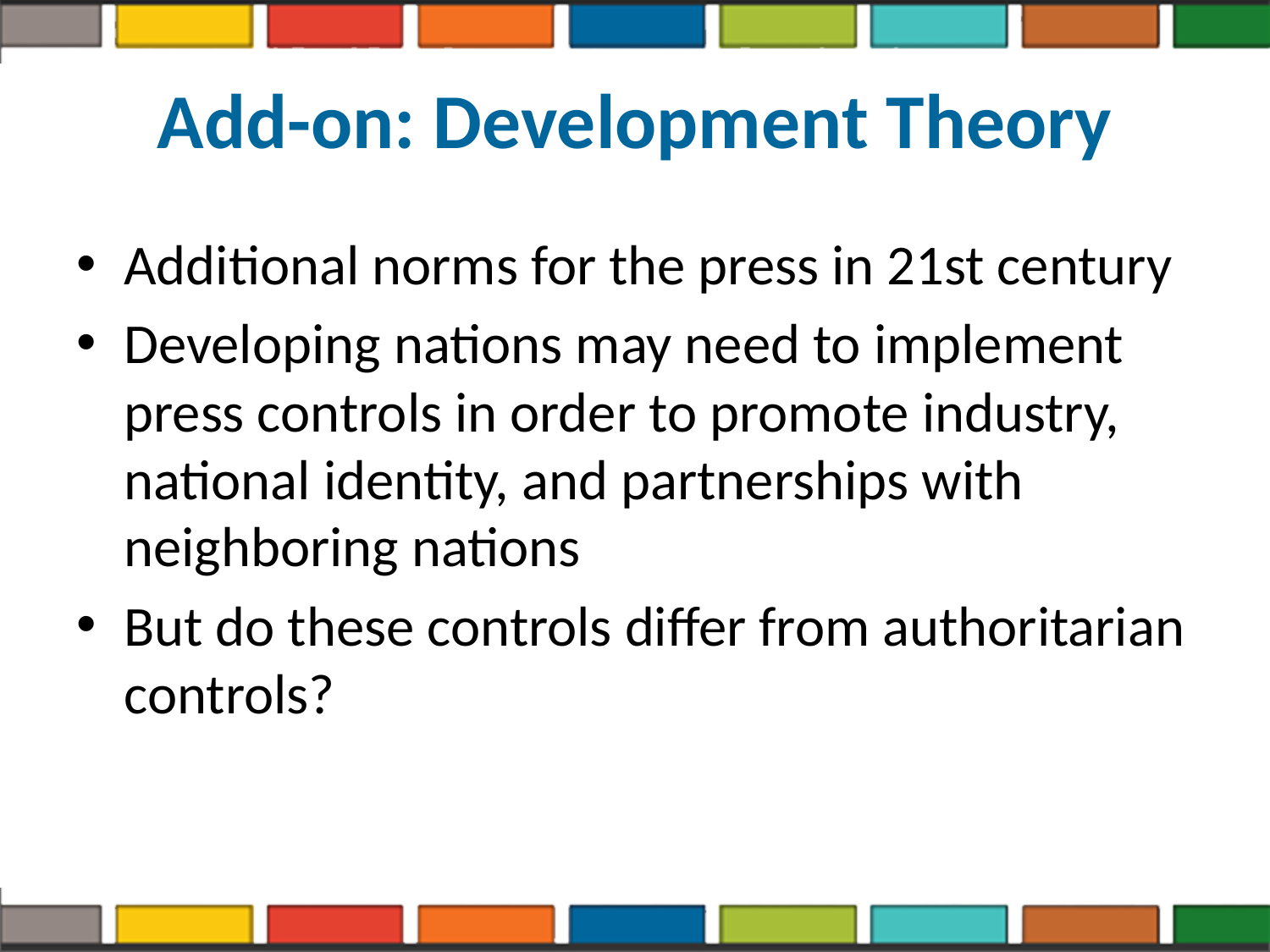

# Add-on: Development Theory
Additional norms for the press in 21st century
Developing nations may need to implement press controls in order to promote industry, national identity, and partnerships with neighboring nations
But do these controls differ from authoritarian controls?